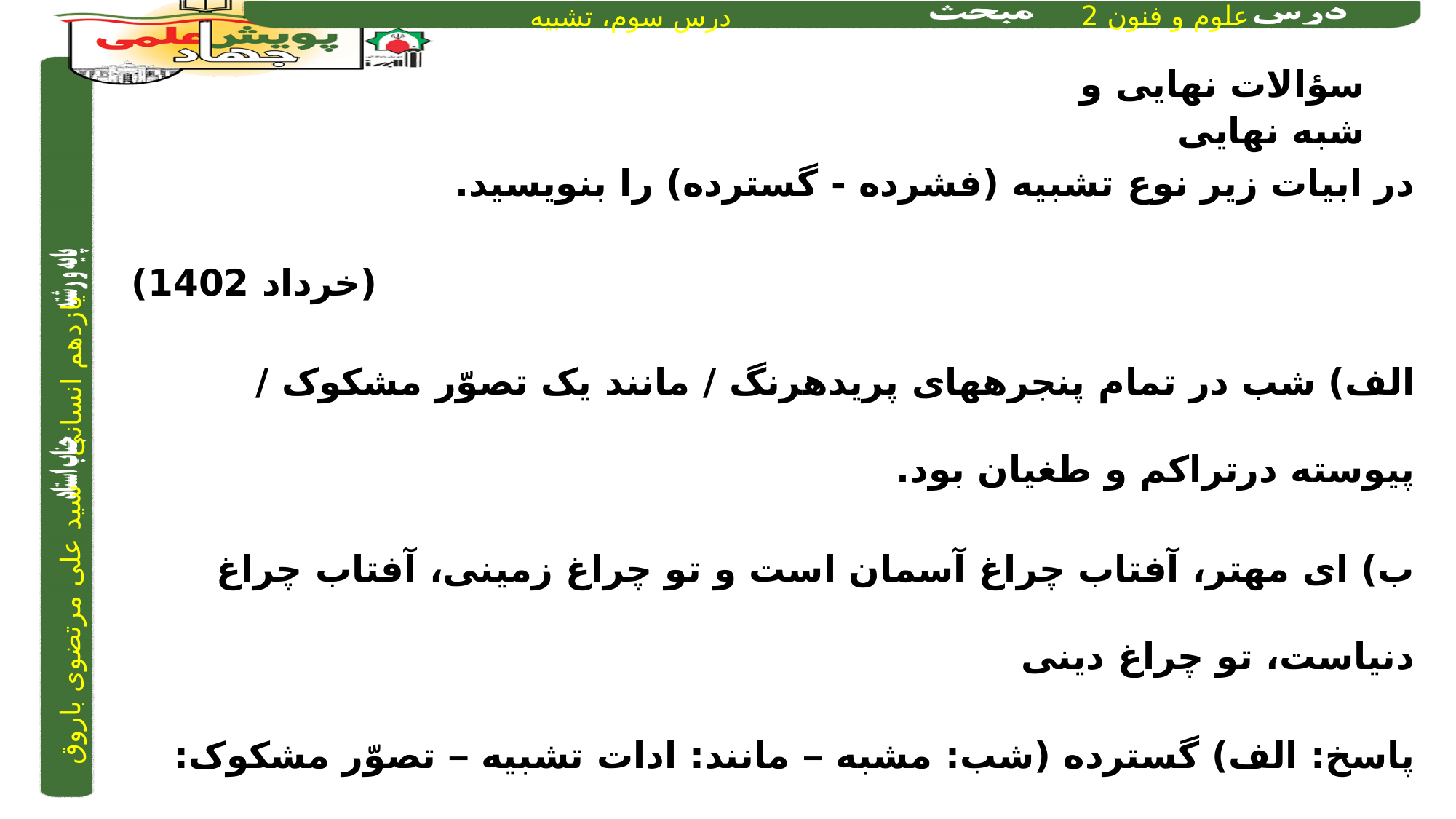

سؤالات نهایی و شبه نهایی
در ابیات زیر نوع تشبیه (فشرده - گسترده) را بنویسید.
					(خرداد 1402)
الف) شب در تمام پنجره­های پریده­رنگ / مانند یک تصوّر مشکوک / پیوسته درتراکم و طغیان بود.
ب) ای مهتر، آفتاب چراغ آسمان است و تو چراغ زمینی، آفتاب چراغ دنیاست، تو چراغ دینی
پاسخ: 	الف) گسترده (شب: مشبه – مانند: ادات تشبیه – تصوّر مشکوک: مشبه به  - در تراکم و طغیان بودن: وجه شبه)
ب) فشردۀ غیراضافی (آفتاب، تو: مشبه – چراغ: مشبه به